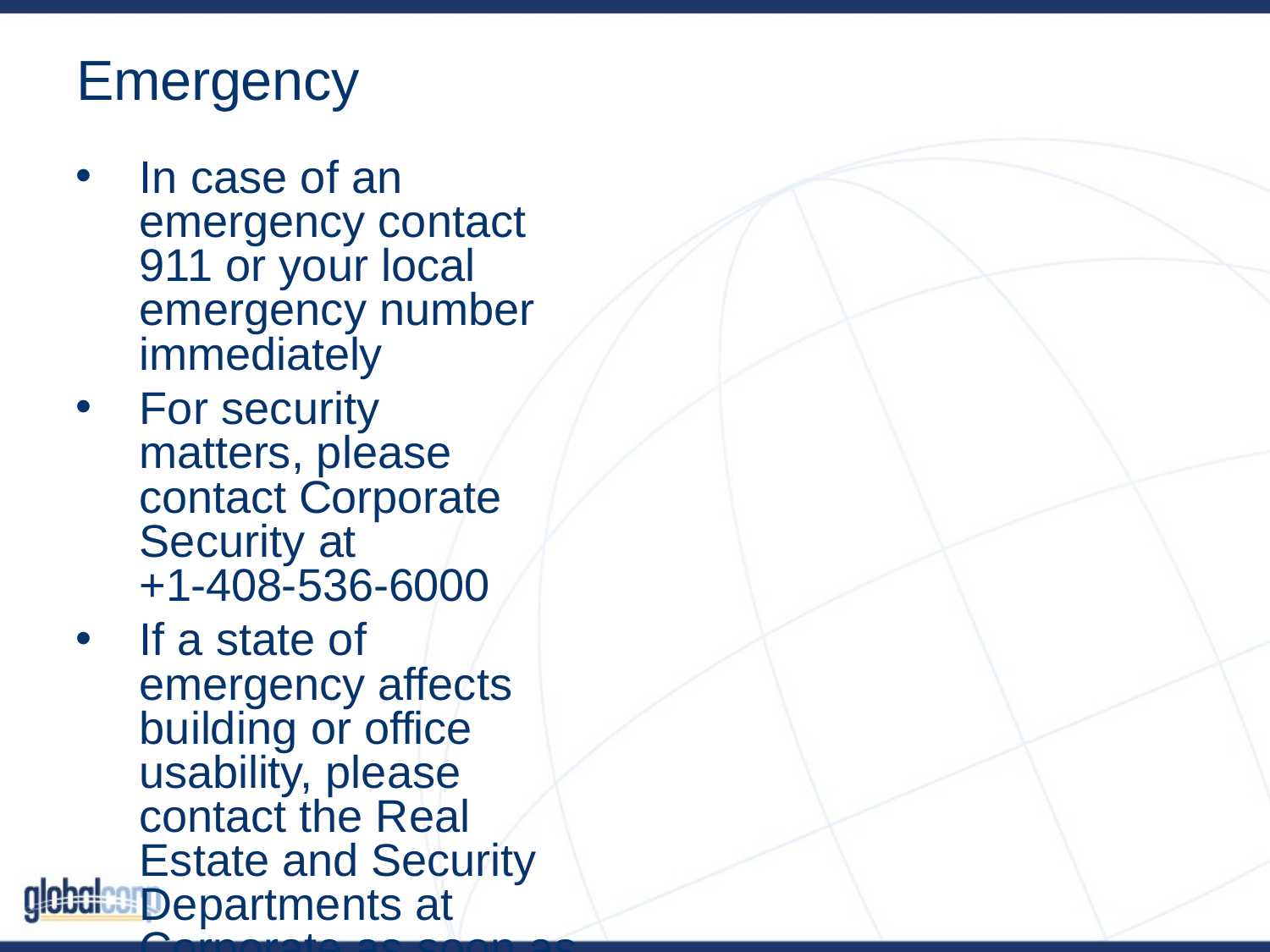

# Emergency
In case of an emergency contact 911 or your local emergency number immediately
For security matters, please contact Corporate Security at
+1-408-536-6000
If a state of emergency affects building or office usability, please contact the Real Estate and Security Departments at Corporate as soon as possible